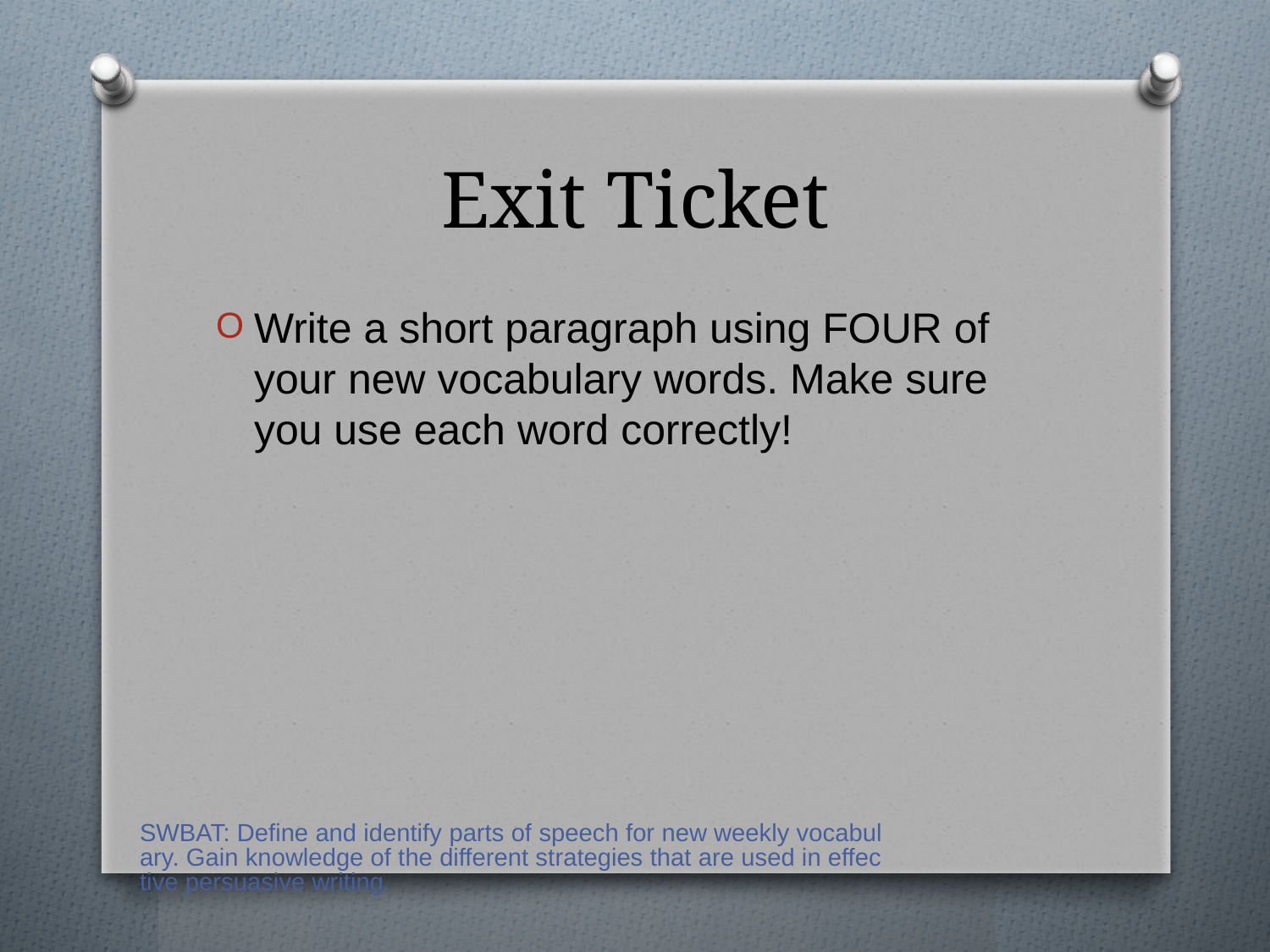

# Exit Ticket
Write a short paragraph using FOUR of your new vocabulary words. Make sure you use each word correctly!
SWBAT: Define and identify parts of speech for new weekly vocabulary. Gain knowledge of the different strategies that are used in effective persuasive writing.